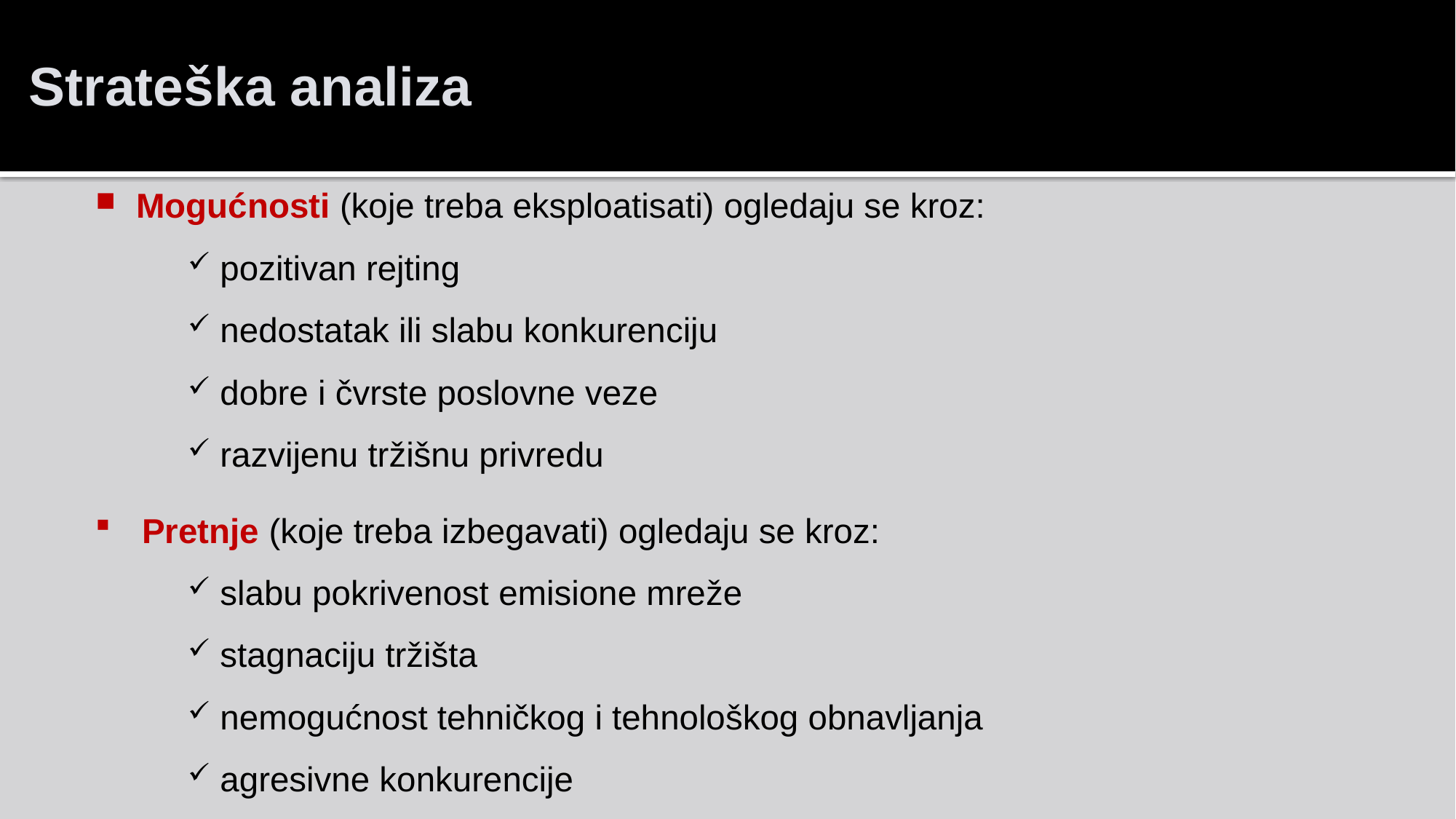

# Strateška analiza
Mogućnosti (koje treba eksploatisati) ogledaju se kroz:
pozitivan rejting
nedostatak ili slabu konkurenciju
dobre i čvrste poslovne veze
razvijenu tržišnu privredu

 Pretnje (koje treba izbegavati) ogledaju se kroz:
slabu pokrivenost emisione mreže
stagnaciju tržišta
nemogućnost tehničkog i tehnološkog obnavljanja
agresivne konkurencije